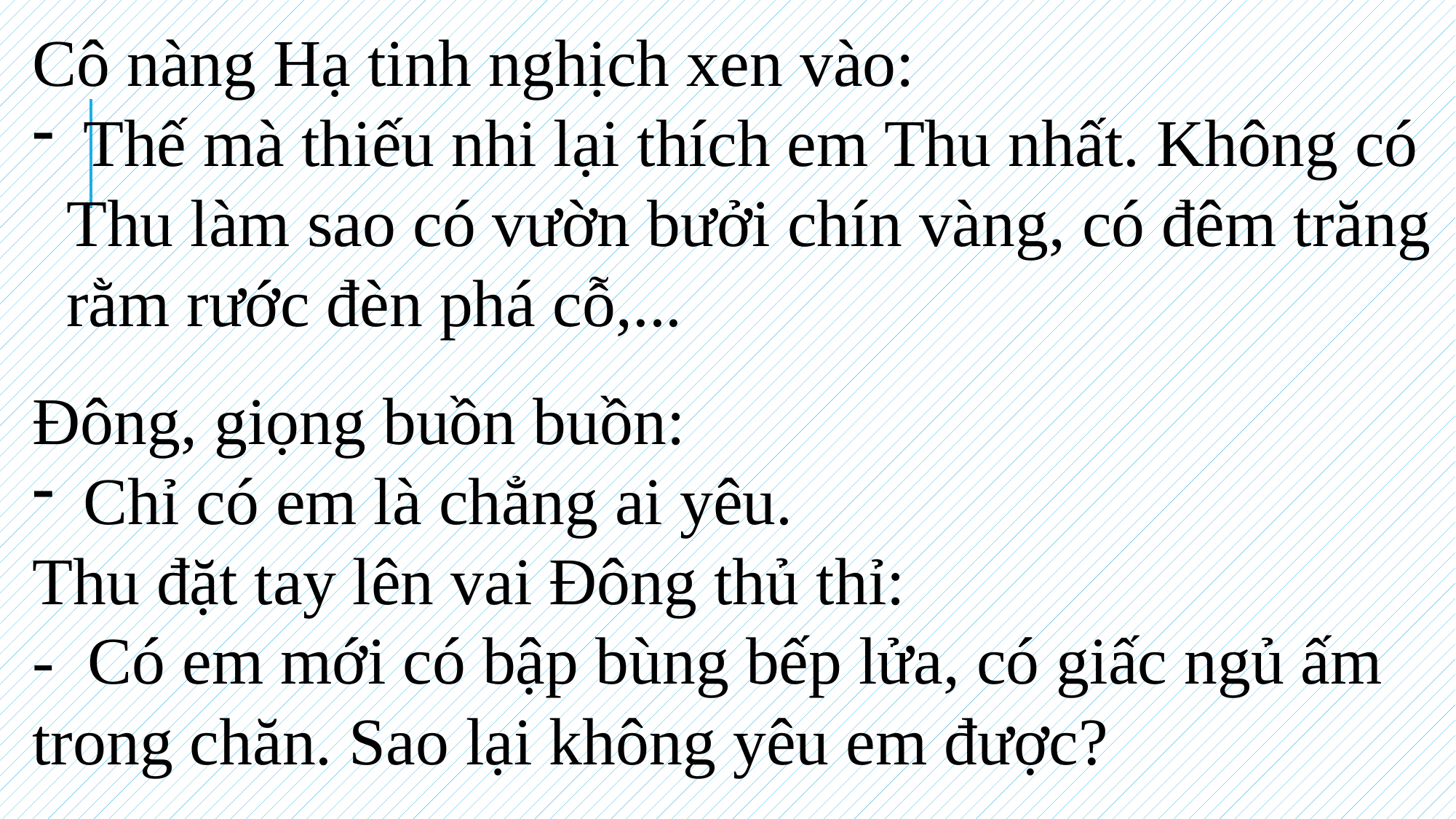

Cô nàng Hạ tinh nghịch xen vào:
 Thế mà thiếu nhi lại thích em Thu nhất. Không có Thu làm sao có vườn bưởi chín vàng, có đêm trăng rằm rước đèn phá cỗ,...
Đông, giọng buồn buồn:
 Chỉ có em là chẳng ai yêu.
Thu đặt tay lên vai Đông thủ thỉ:
-  Có em mới có bập bùng bếp lửa, có giấc ngủ ấm trong chăn. Sao lại không yêu em được?